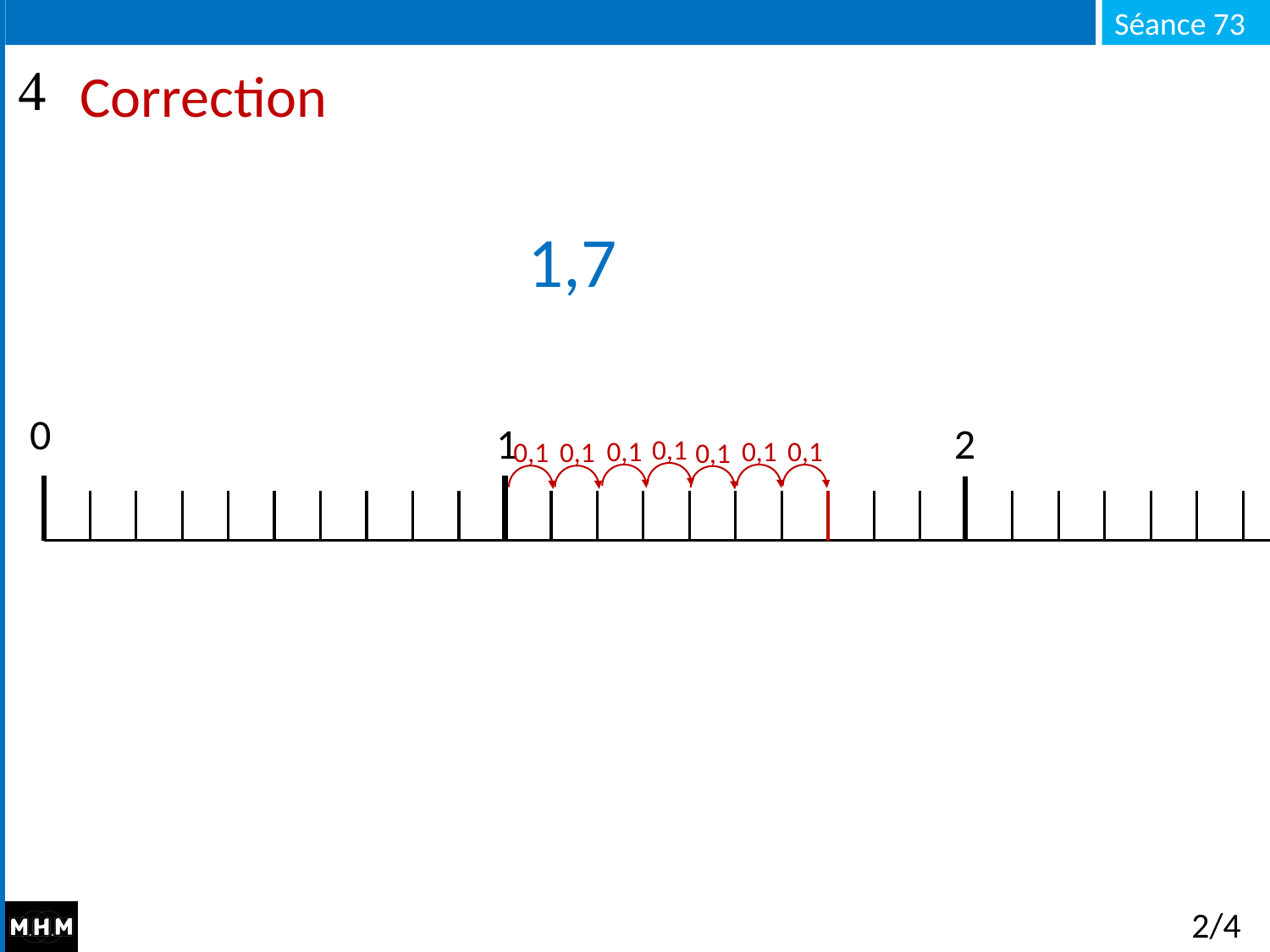

# Correction
1,7
0
2
1
0,1
0,1
0,1
0,1
0,1
0,1
0,1

2/4